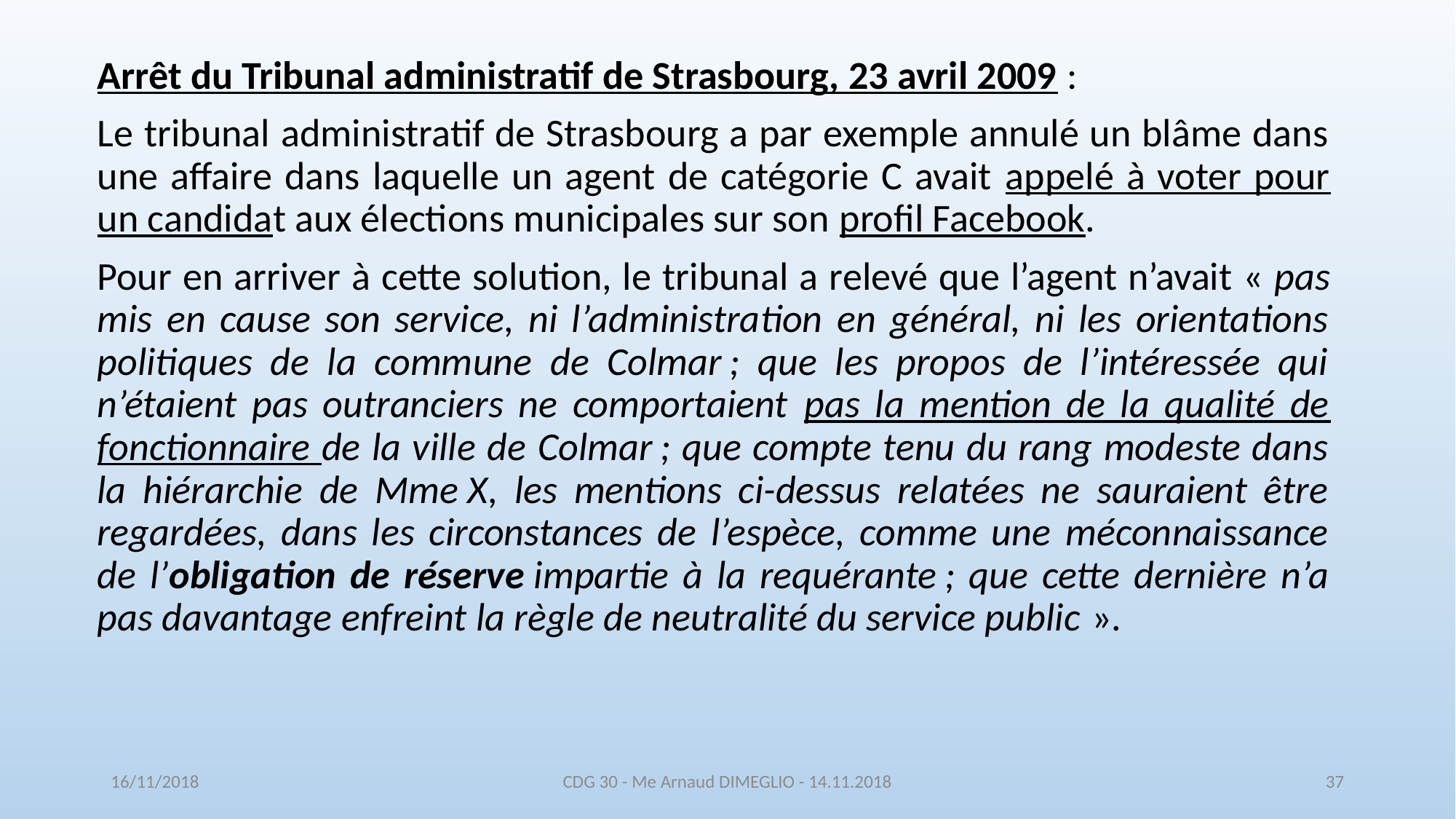

Arrêt du Tribunal administratif de Strasbourg, 23 avril 2009 :
Le tribunal administratif de Strasbourg a par exemple annulé un blâme dans une affaire dans laquelle un agent de catégorie C avait appelé à voter pour un candidat aux élections municipales sur son profil Facebook.
Pour en arriver à cette solution, le tribunal a relevé que l’agent n’avait « pas mis en cause son service, ni l’administration en général, ni les orientations politiques de la commune de Colmar ; que les propos de l’intéressée qui n’étaient pas outranciers ne comportaient pas la mention de la qualité de fonctionnaire de la ville de Colmar ; que compte tenu du rang modeste dans la hiérarchie de Mme X, les mentions ci-dessus relatées ne sauraient être regardées, dans les circonstances de l’espèce, comme une méconnaissance de l’obligation de réserve impartie à la requérante ; que cette dernière n’a pas davantage enfreint la règle de neutralité du service public ».

16/11/2018
CDG 30 - Me Arnaud DIMEGLIO - 14.11.2018
37